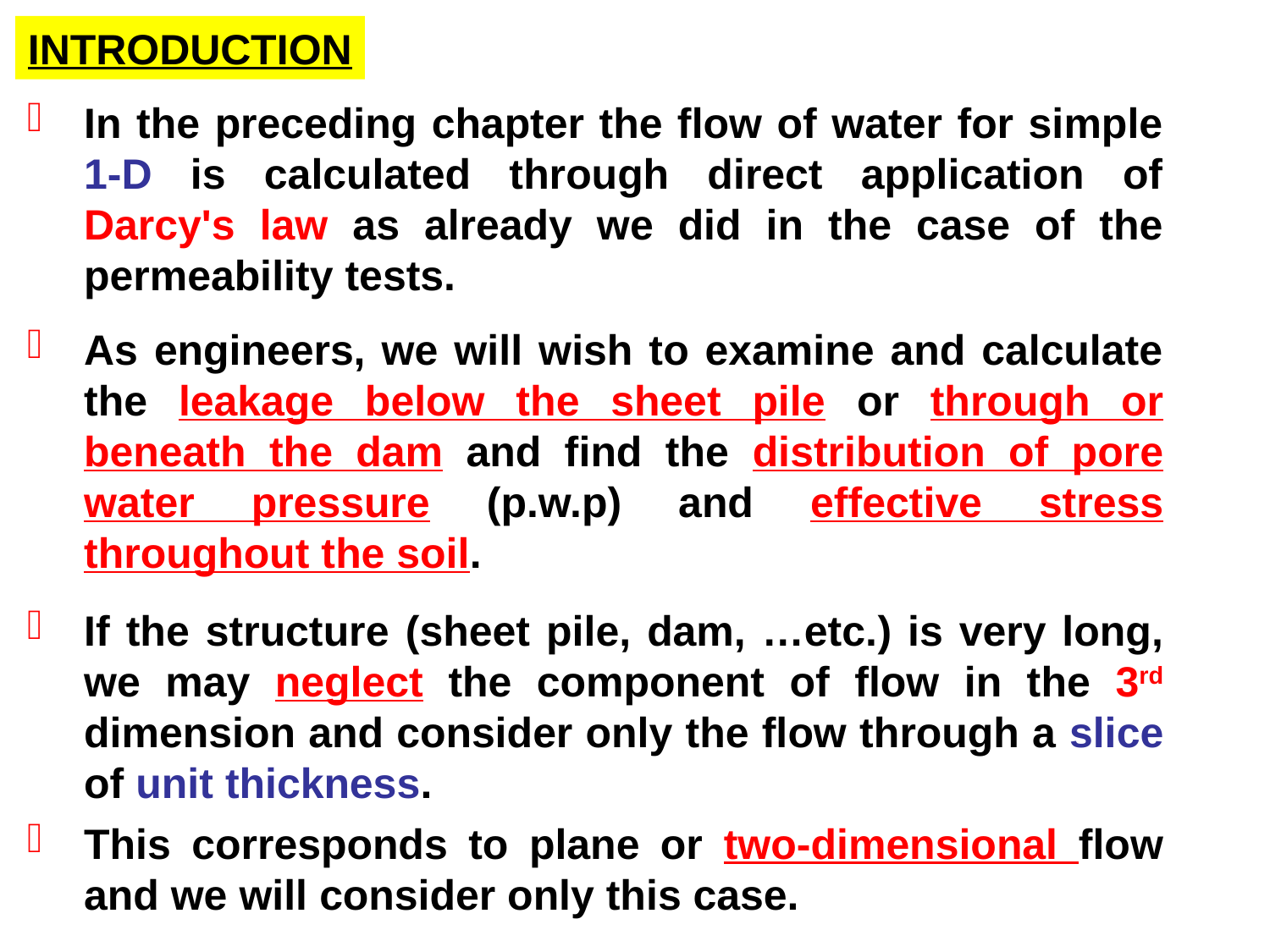

INTRODUCTION
In the preceding chapter the flow of water for simple 1-D is calculated through direct application of Darcy's law as already we did in the case of the permeability tests.
As engineers, we will wish to examine and calculate the leakage below the sheet pile or through or beneath the dam and find the distribution of pore water pressure (p.w.p) and effective stress throughout the soil.
If the structure (sheet pile, dam, …etc.) is very long, we may neglect the component of flow in the 3rd dimension and consider only the flow through a slice of unit thickness.
This corresponds to plane or two-dimensional flow and we will consider only this case.